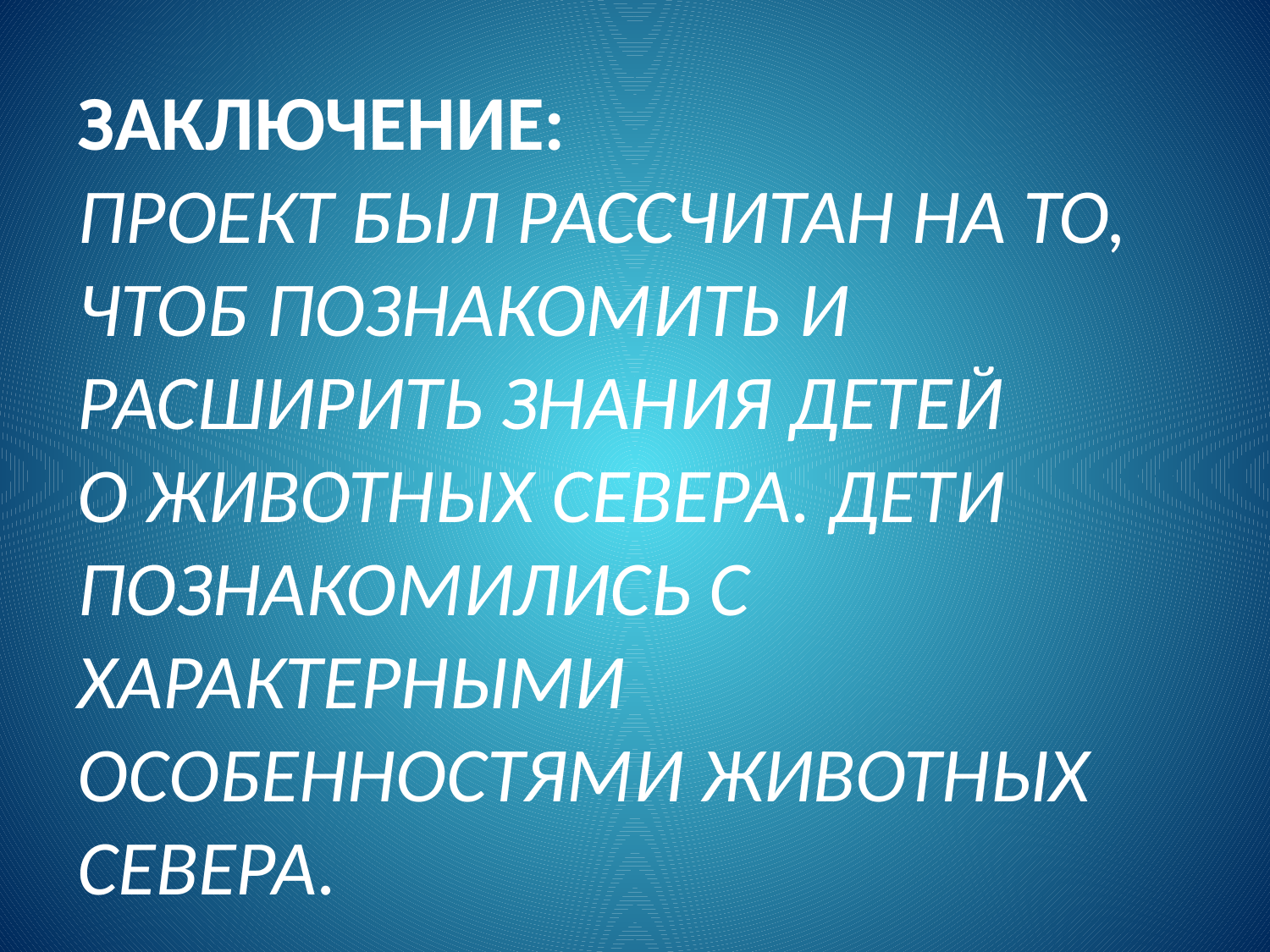

# ЗАКЛЮЧЕНИЕ: Проект был рассчитан на то, чтоб познакомить и расширить знания детей о животных севера. Дети познакомились с характерными особенностями животных севера.